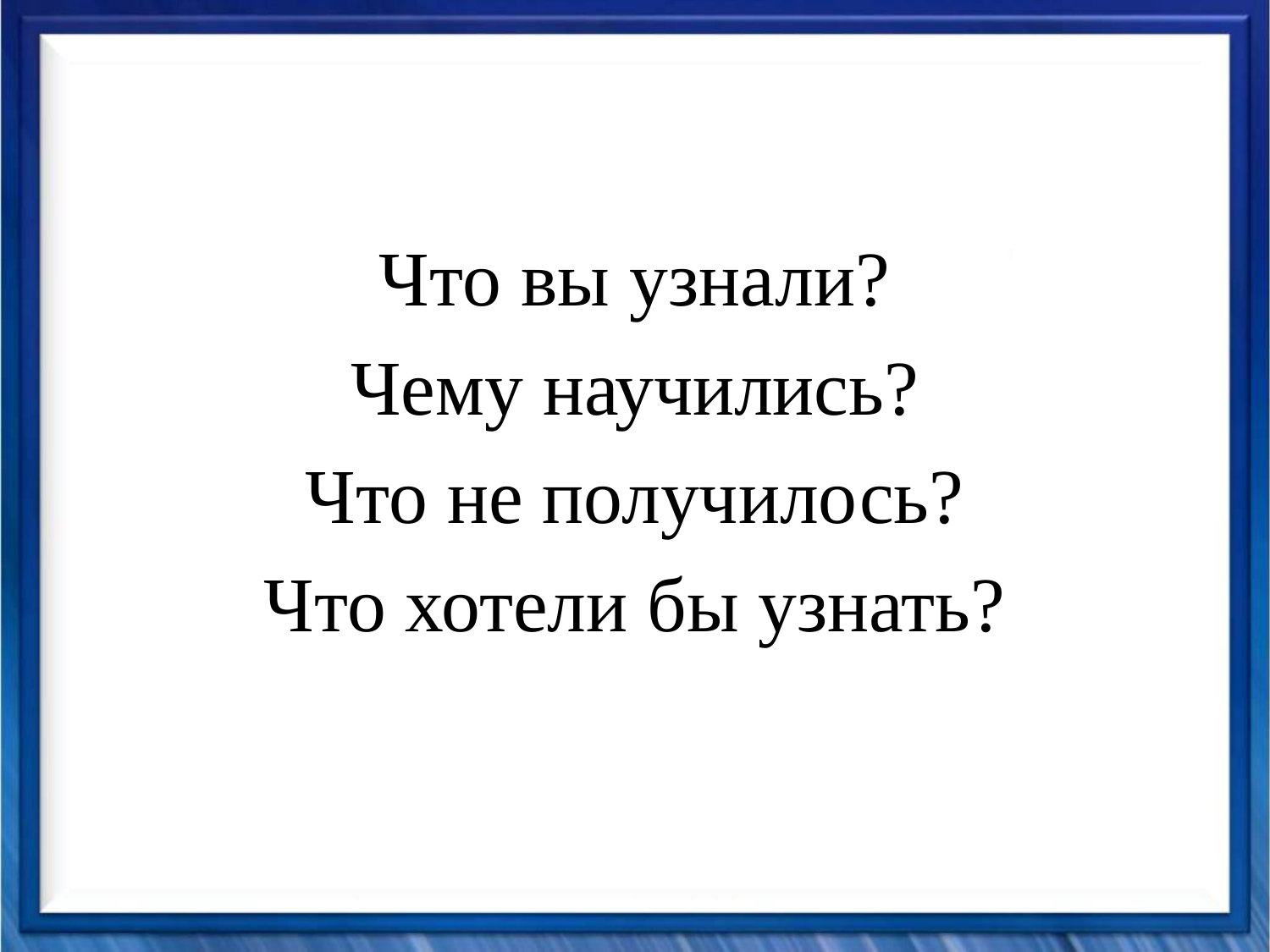

Что вы узнали?
Чему научились?
Что не получилось?
Что хотели бы узнать?